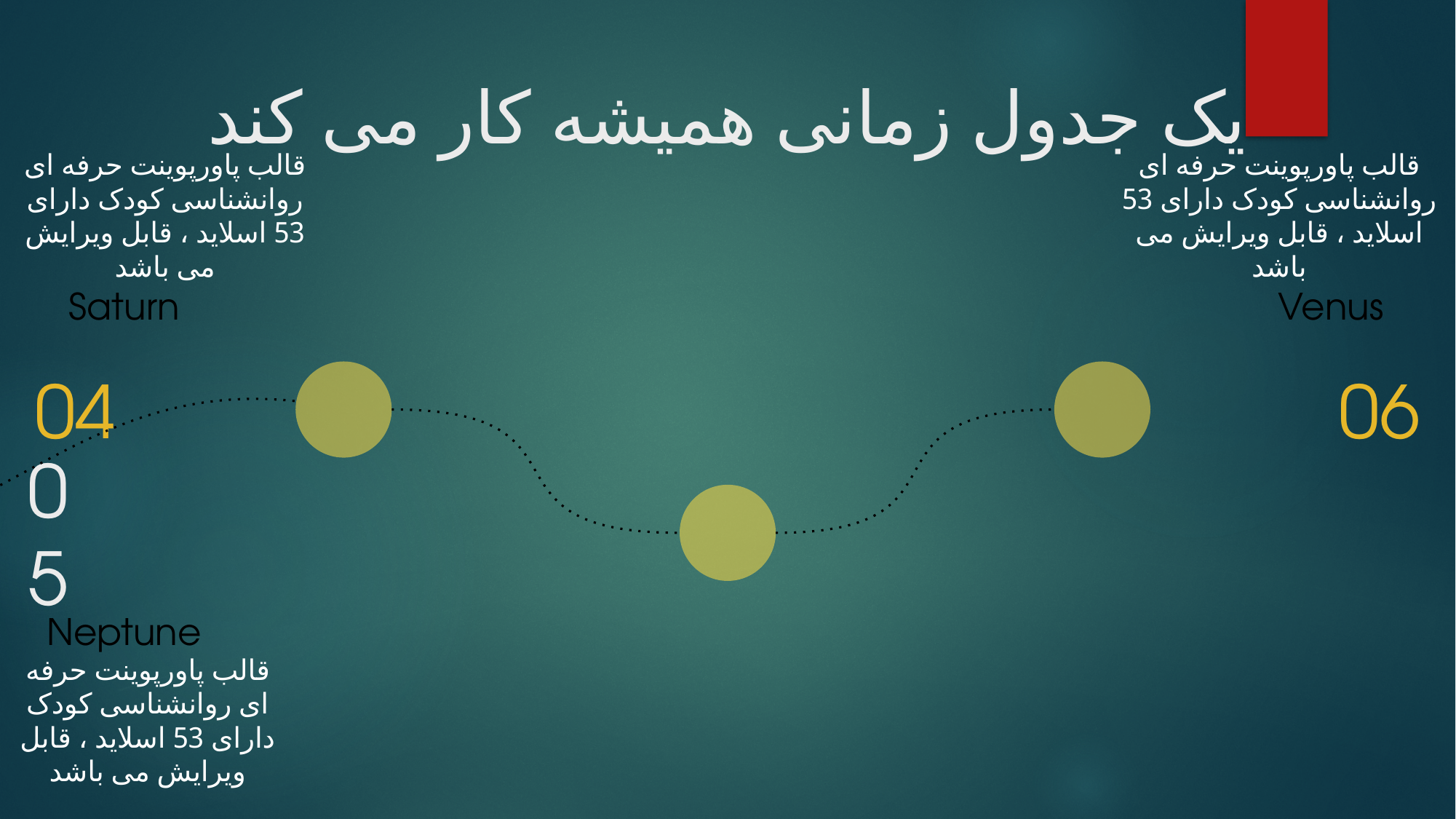

# یک جدول زمانی همیشه کار می کند
قالب پاورپوينت حرفه ای روانشناسی کودک دارای 53 اسلاید ، قابل ویرایش می باشد
قالب پاورپوينت حرفه ای روانشناسی کودک دارای 53 اسلاید ، قابل ویرایش می باشد
Saturn
Venus

04
06

05
Neptune
قالب پاورپوينت حرفه ای روانشناسی کودک دارای 53 اسلاید ، قابل ویرایش می باشد